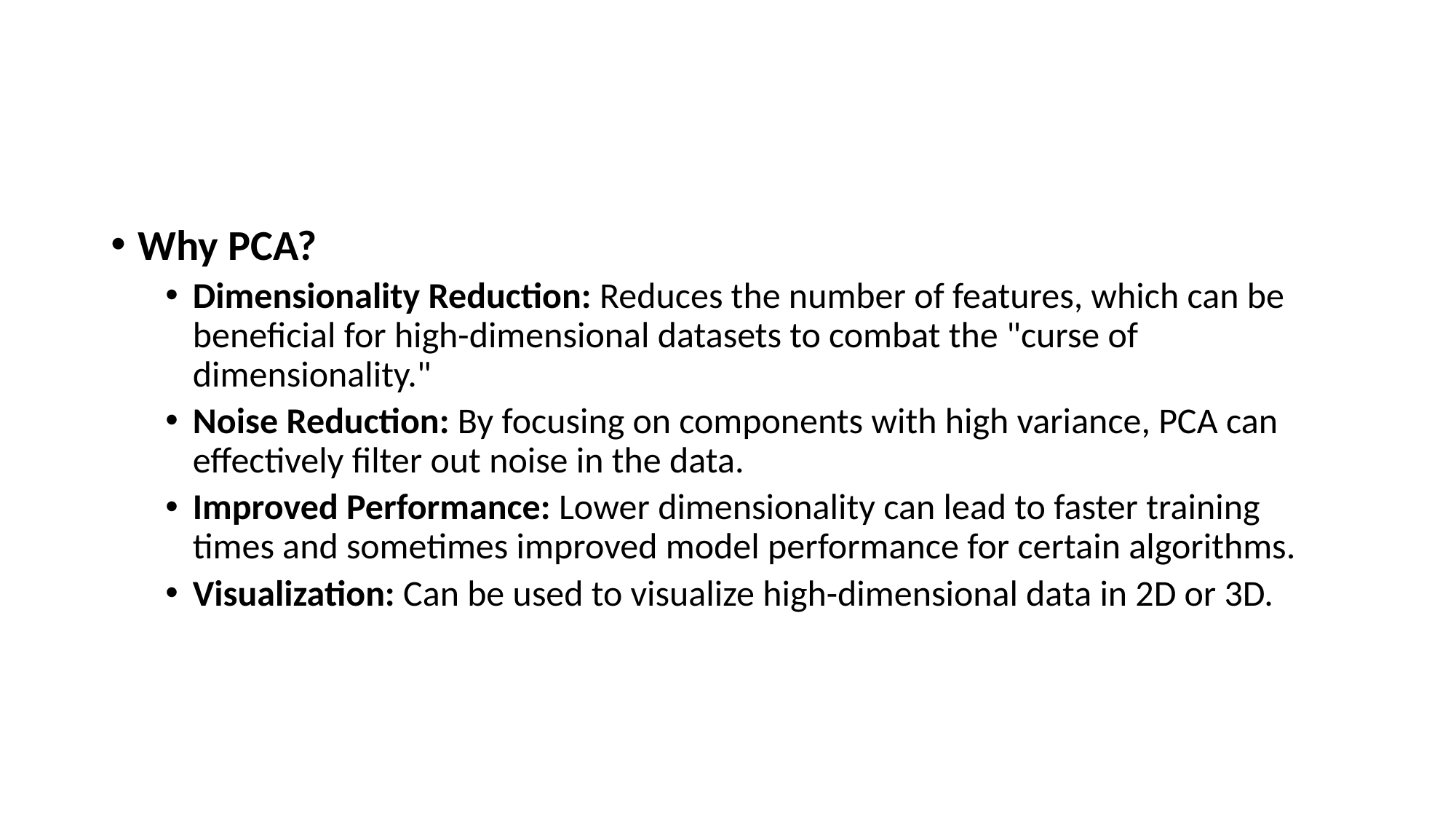

#
Why PCA?
Dimensionality Reduction: Reduces the number of features, which can be beneficial for high-dimensional datasets to combat the "curse of dimensionality."
Noise Reduction: By focusing on components with high variance, PCA can effectively filter out noise in the data.
Improved Performance: Lower dimensionality can lead to faster training times and sometimes improved model performance for certain algorithms.
Visualization: Can be used to visualize high-dimensional data in 2D or 3D.